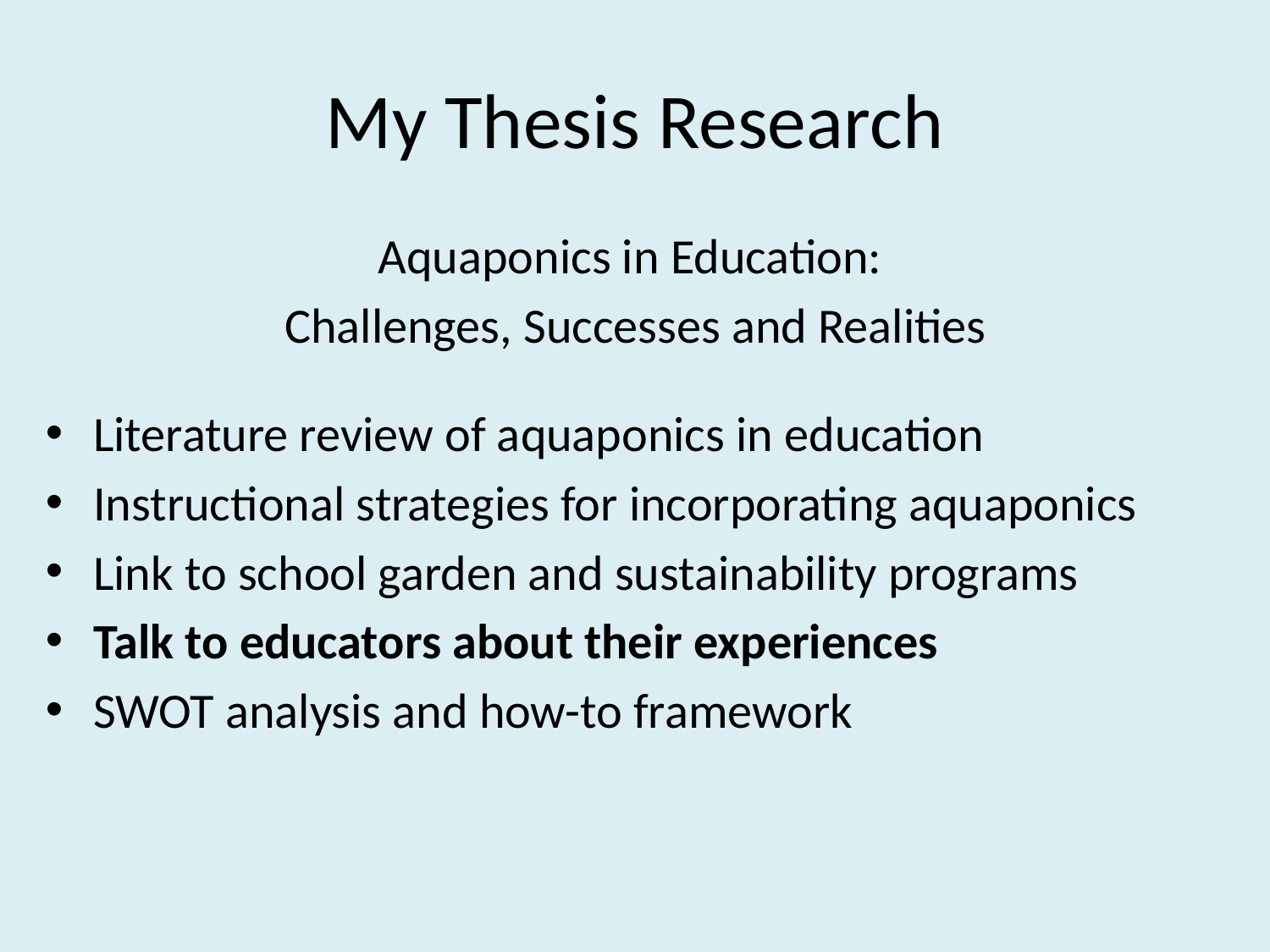

# My Thesis Research
Aquaponics in Education:
Challenges, Successes and Realities

Literature review of aquaponics in education
Instructional strategies for incorporating aquaponics
Link to school garden and sustainability programs
Talk to educators about their experiences
SWOT analysis and how-to framework